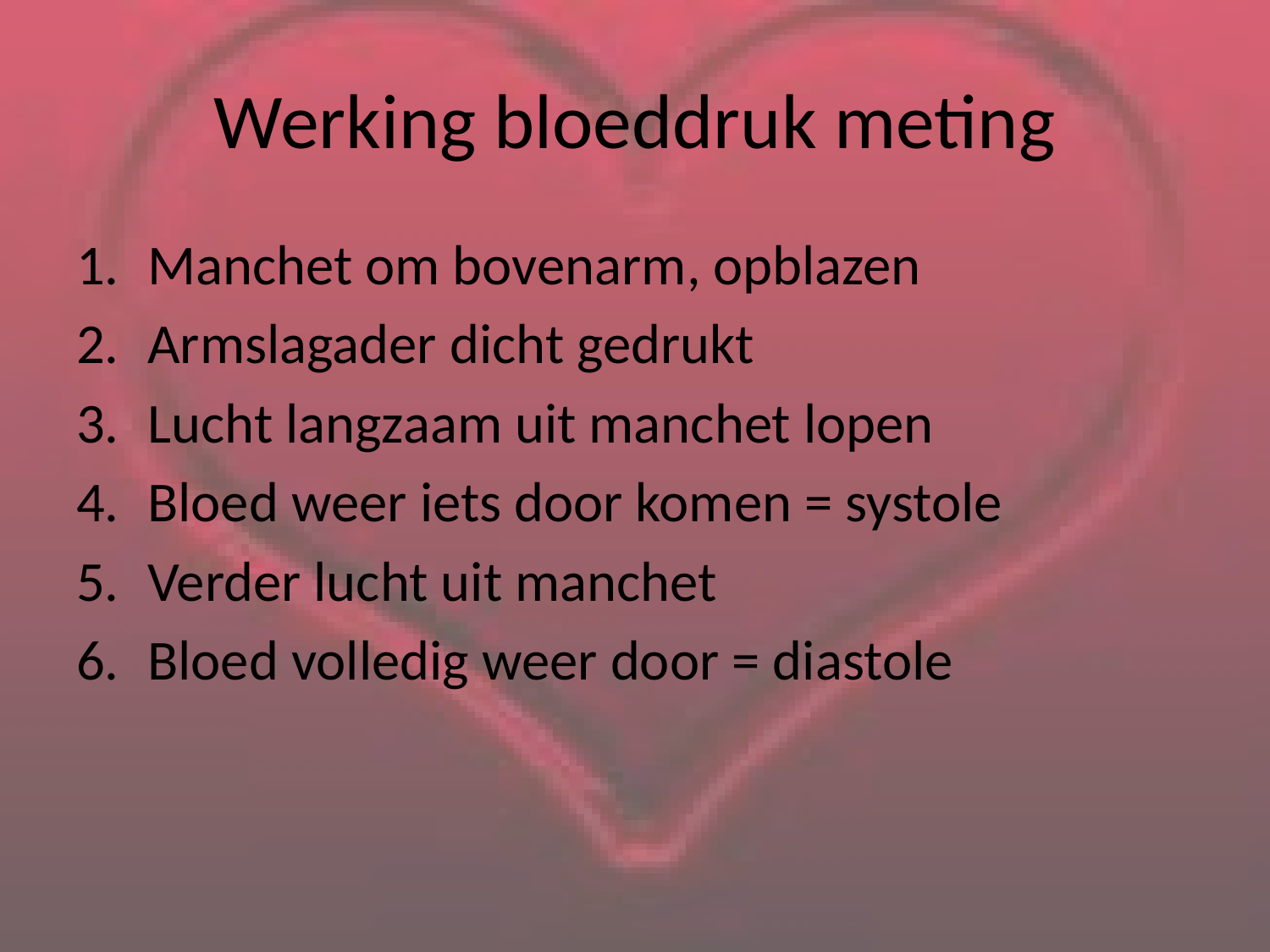

# Werking bloeddruk meting
Manchet om bovenarm, opblazen
Armslagader dicht gedrukt
Lucht langzaam uit manchet lopen
Bloed weer iets door komen = systole
Verder lucht uit manchet
Bloed volledig weer door = diastole